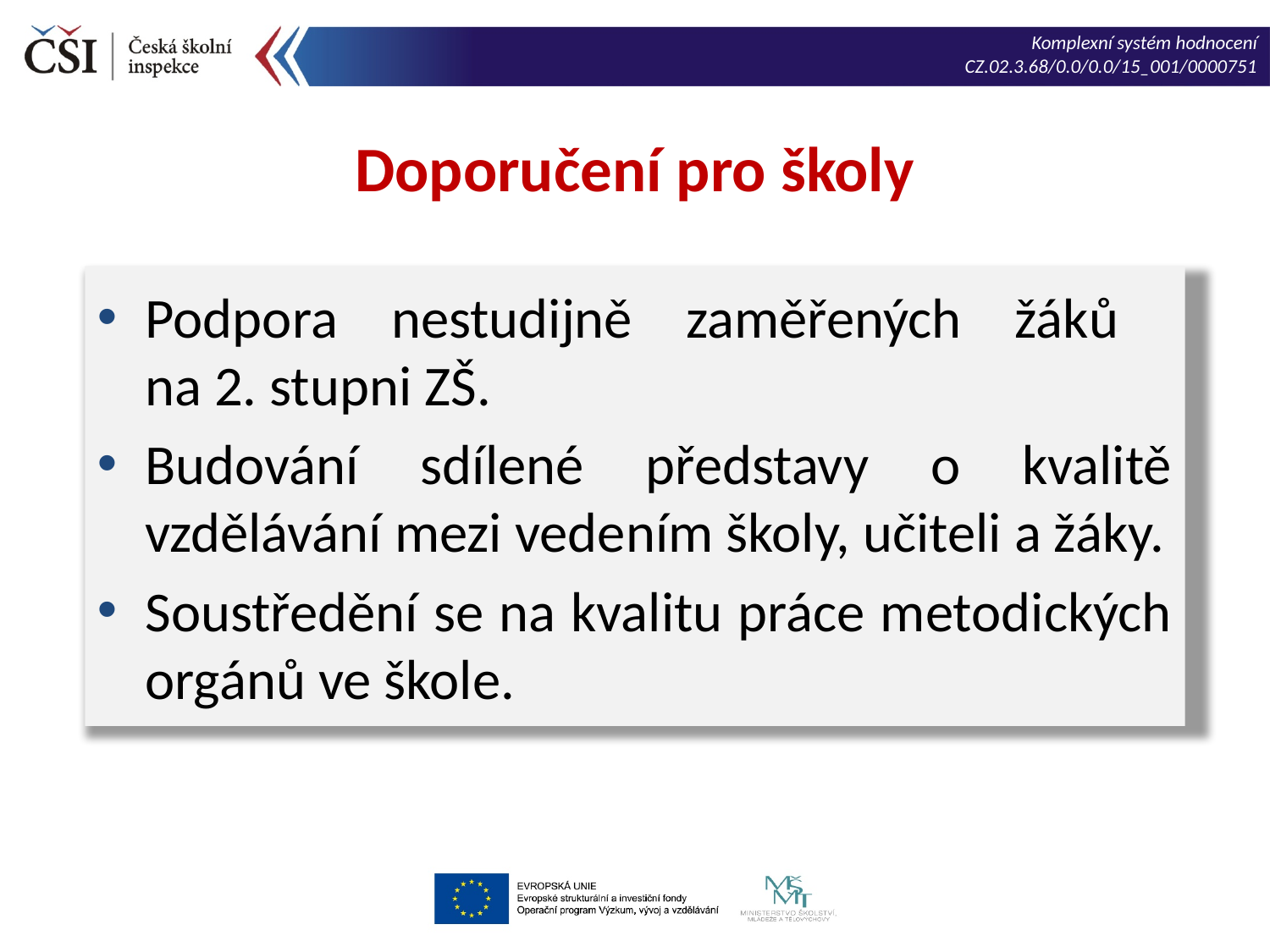

Doporučení pro školy
Podpora nestudijně zaměřených žáků
na 2. stupni ZŠ.
Budování sdílené představy o kvalitě vzdělávání mezi vedením školy, učiteli a žáky.
Soustředění se na kvalitu práce metodických orgánů ve škole.